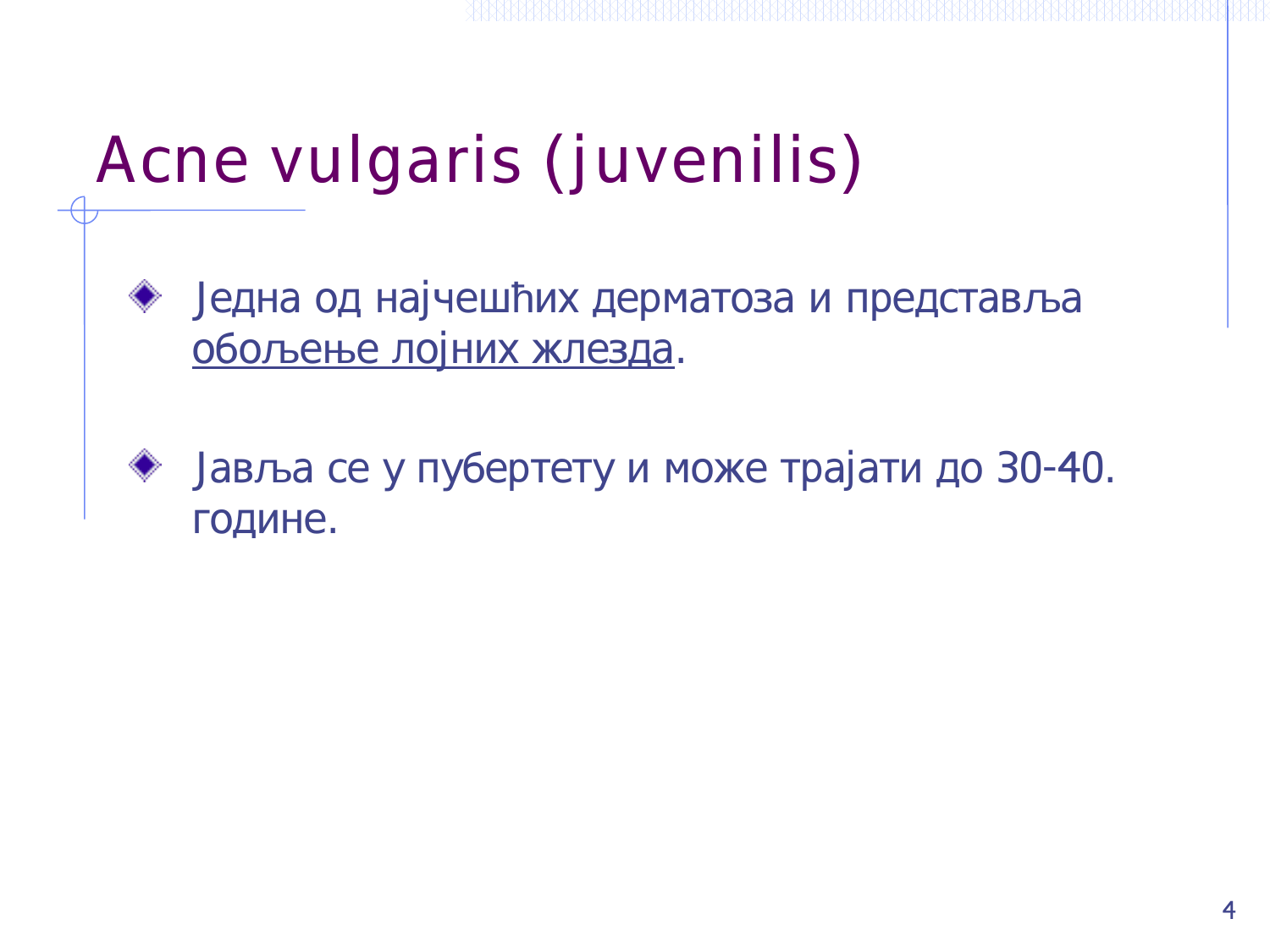

# Acne vulgaris (juvenilis)
Једна од најчешћих дерматоза и представља обољење лојних жлезда.

Јавља се у пубертету и може трајати до 30-40. године.

4